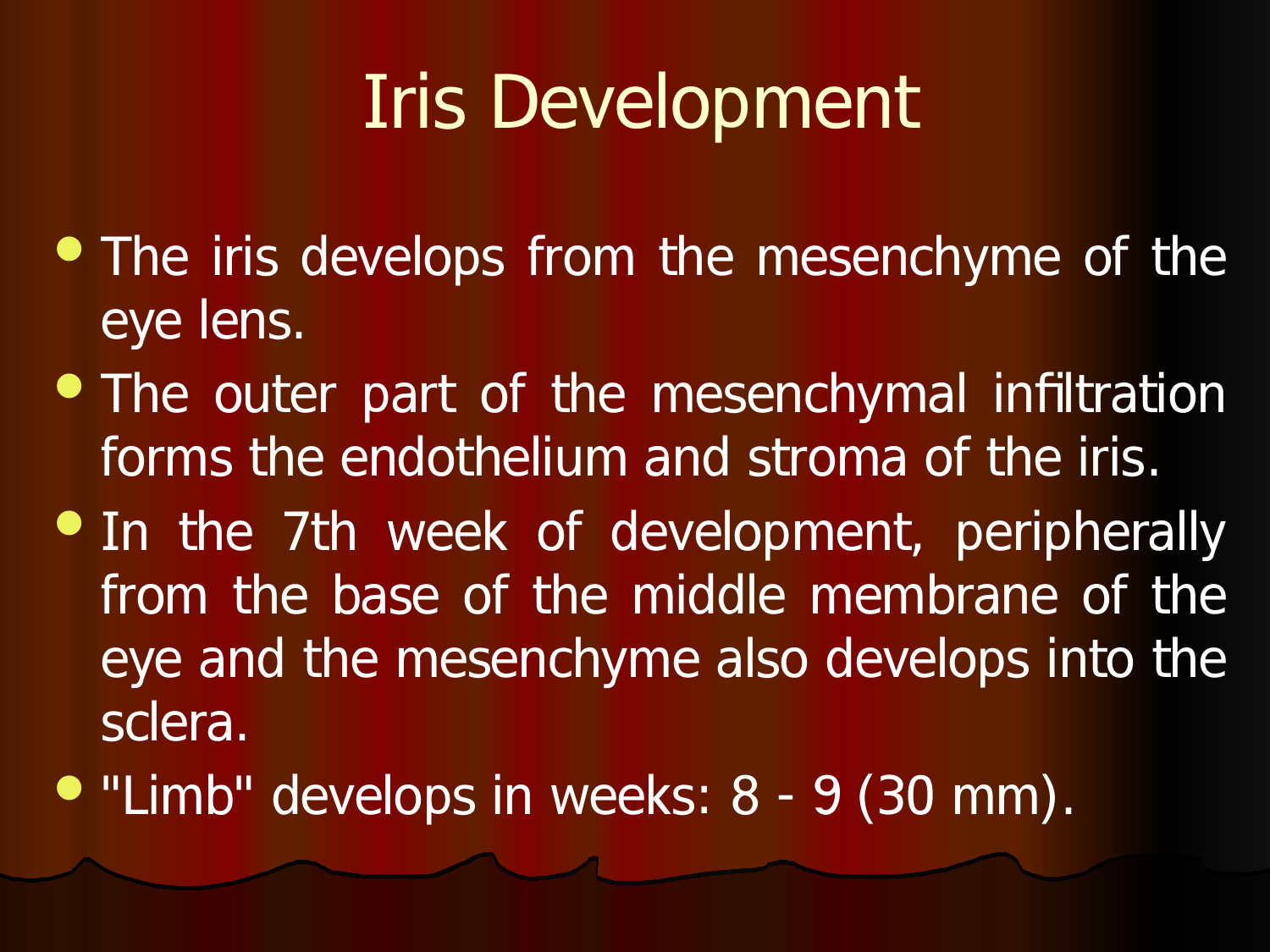

# Iris Development
The iris develops from the mesenchyme of the eye lens.
The outer part of the mesenchymal infiltration forms the endothelium and stroma of the iris.
In the 7th week of development, peripherally from the base of the middle membrane of the eye and the mesenchyme also develops into the sclera.
"Limb" develops in weeks: 8 - 9 (30 mm).